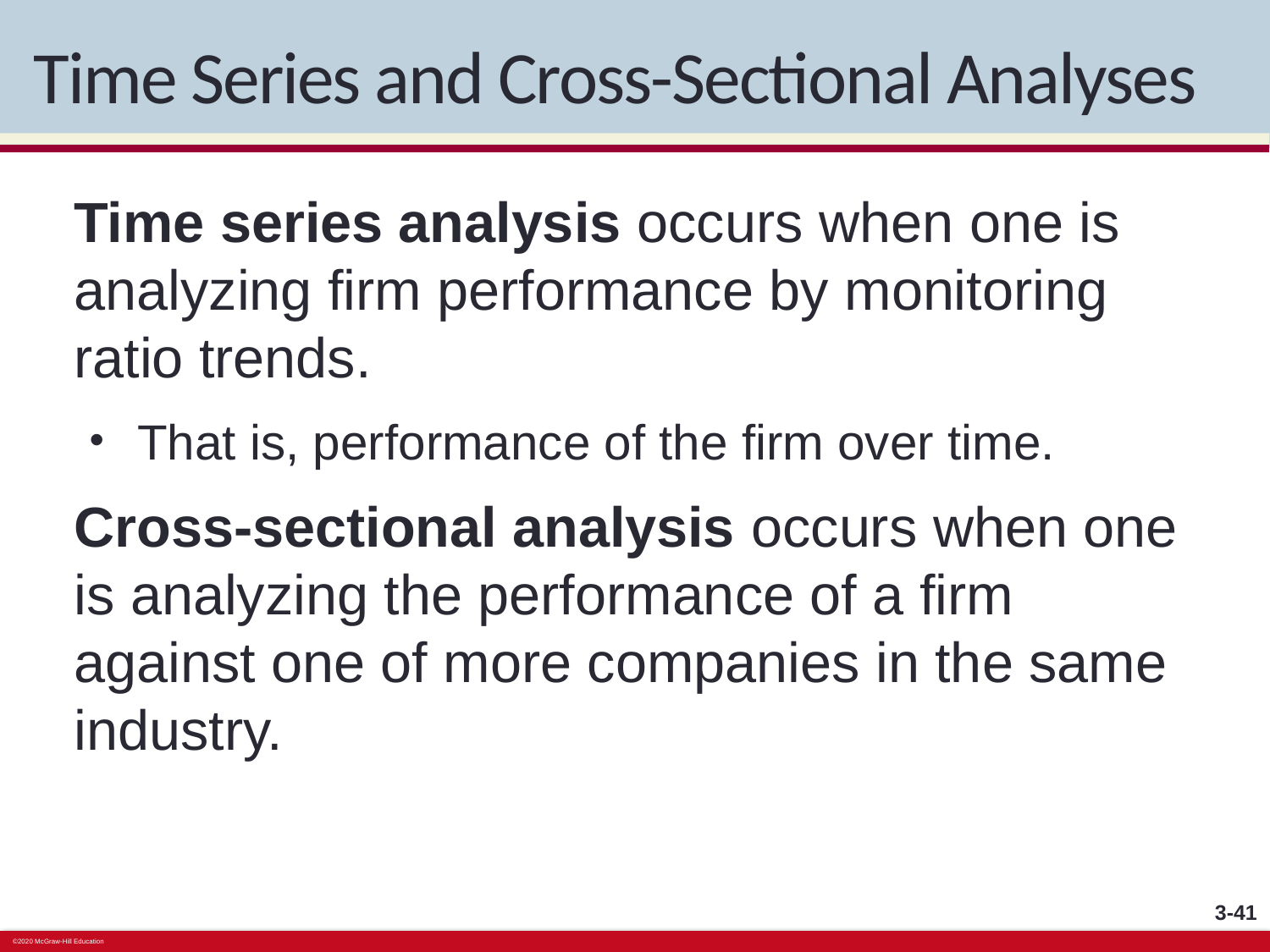

# Time Series and Cross-Sectional Analyses
Time series analysis occurs when one is analyzing firm performance by monitoring ratio trends.
That is, performance of the firm over time.
Cross-sectional analysis occurs when one is analyzing the performance of a firm against one of more companies in the same industry.